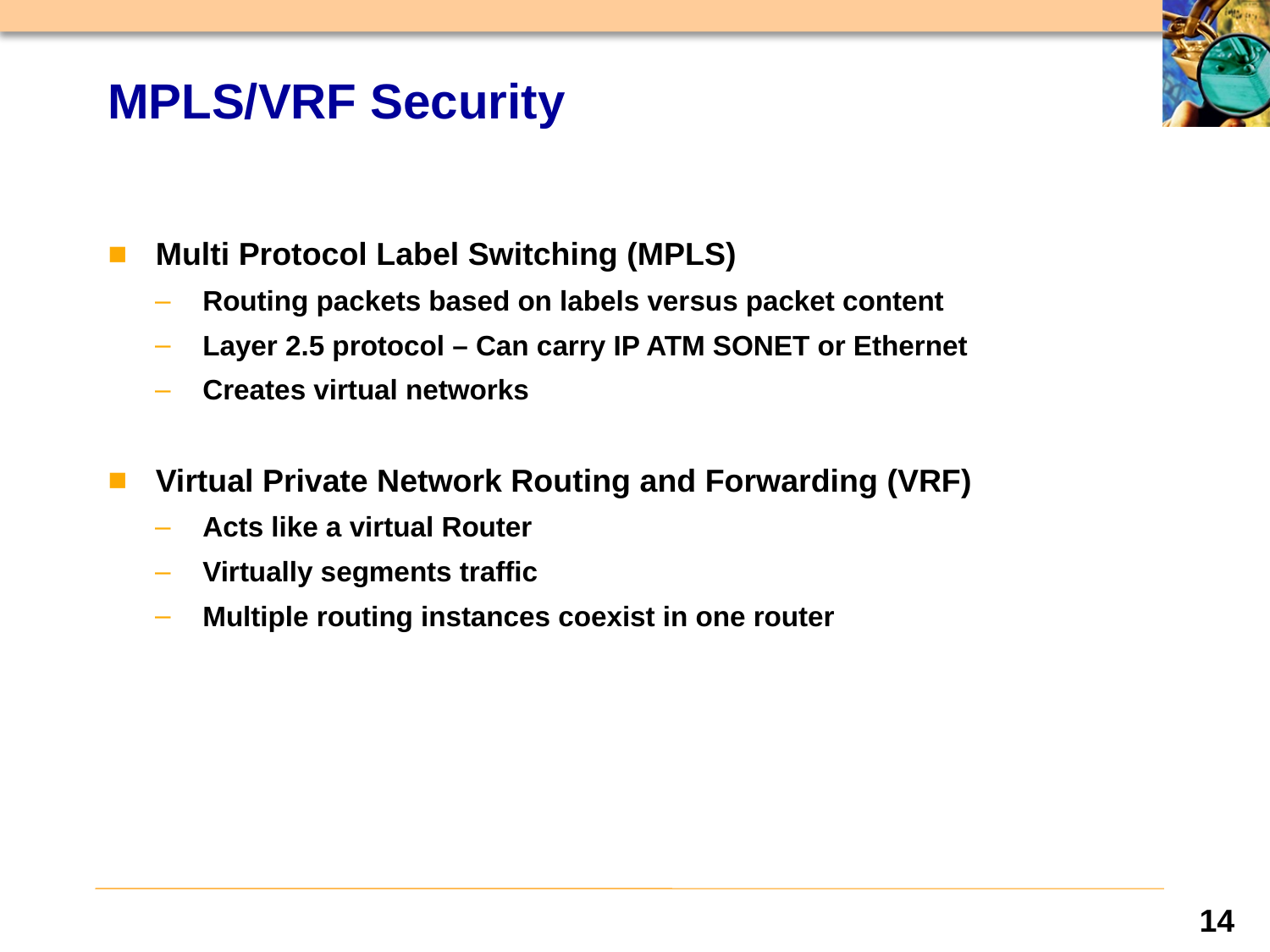

# MPLS/VRF Security

Multi Protocol Label Switching (MPLS)
Routing packets based on labels versus packet content
Layer 2.5 protocol – Can carry IP ATM SONET or Ethernet
Creates virtual networks

Virtual Private Network Routing and Forwarding (VRF)
Acts like a virtual Router
Virtually segments traffic
Multiple routing instances coexist in one router